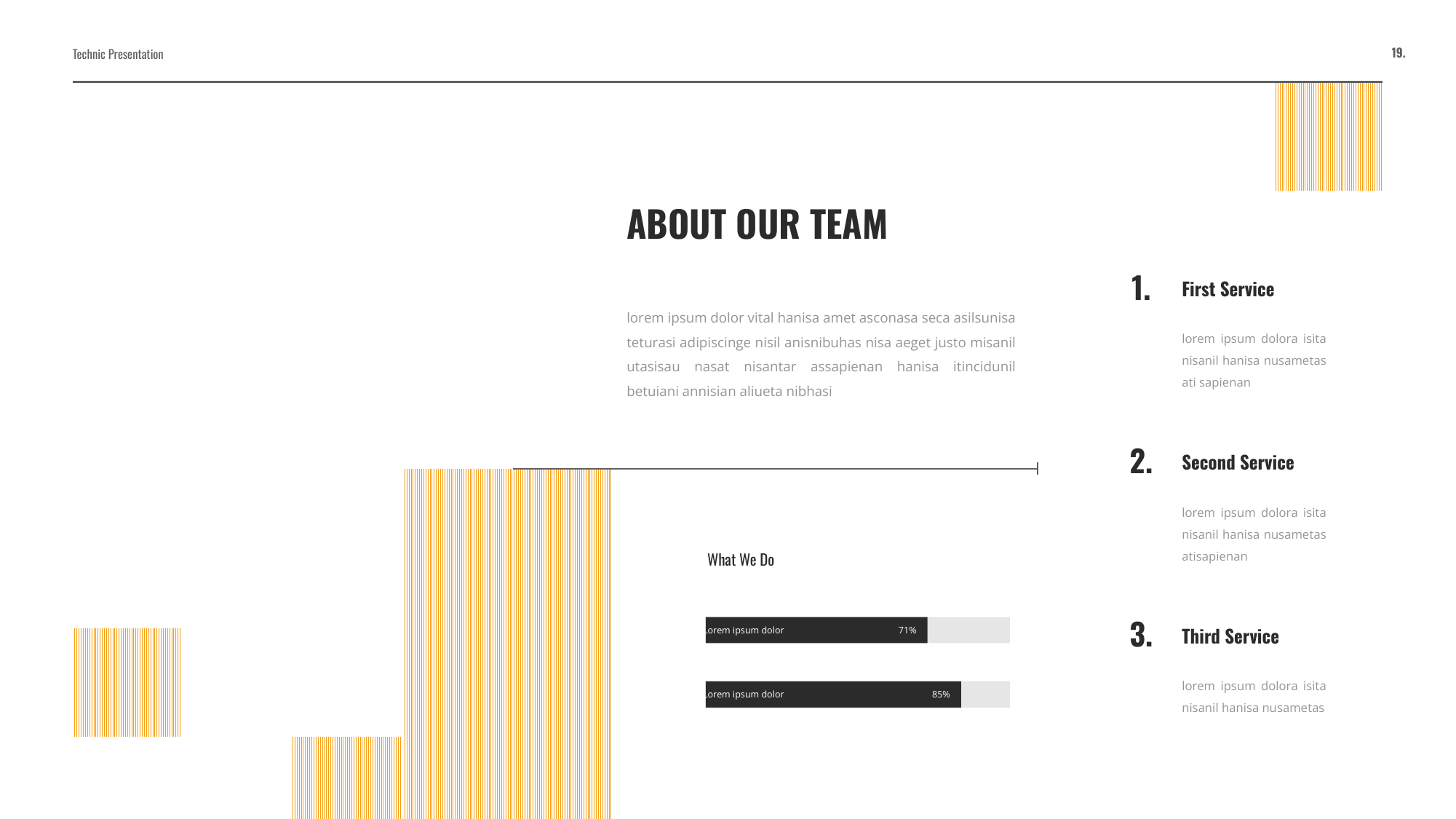

19.
Technic Presentation

ABOUT OUR TEAM
lorem ipsum dolor vital hanisa amet asconasa seca asilsunisa teturasi adipiscinge nisil anisnibuhas nisa aeget justo misanil utasisau nasat nisantar assapienan hanisa itincidunil betuiani annisian aliueta nibhasi
1.
First Service
lorem ipsum dolora isita nisanil hanisa nusametas ati sapienan
2.
Second Service
lorem ipsum dolora isita nisanil hanisa nusametas atisapienan
What We Do
3.
Third Service
lorem ipsum dolora isita nisanil hanisa nusametas

71%
Lorem ipsum dolor

85%
Lorem ipsum dolor